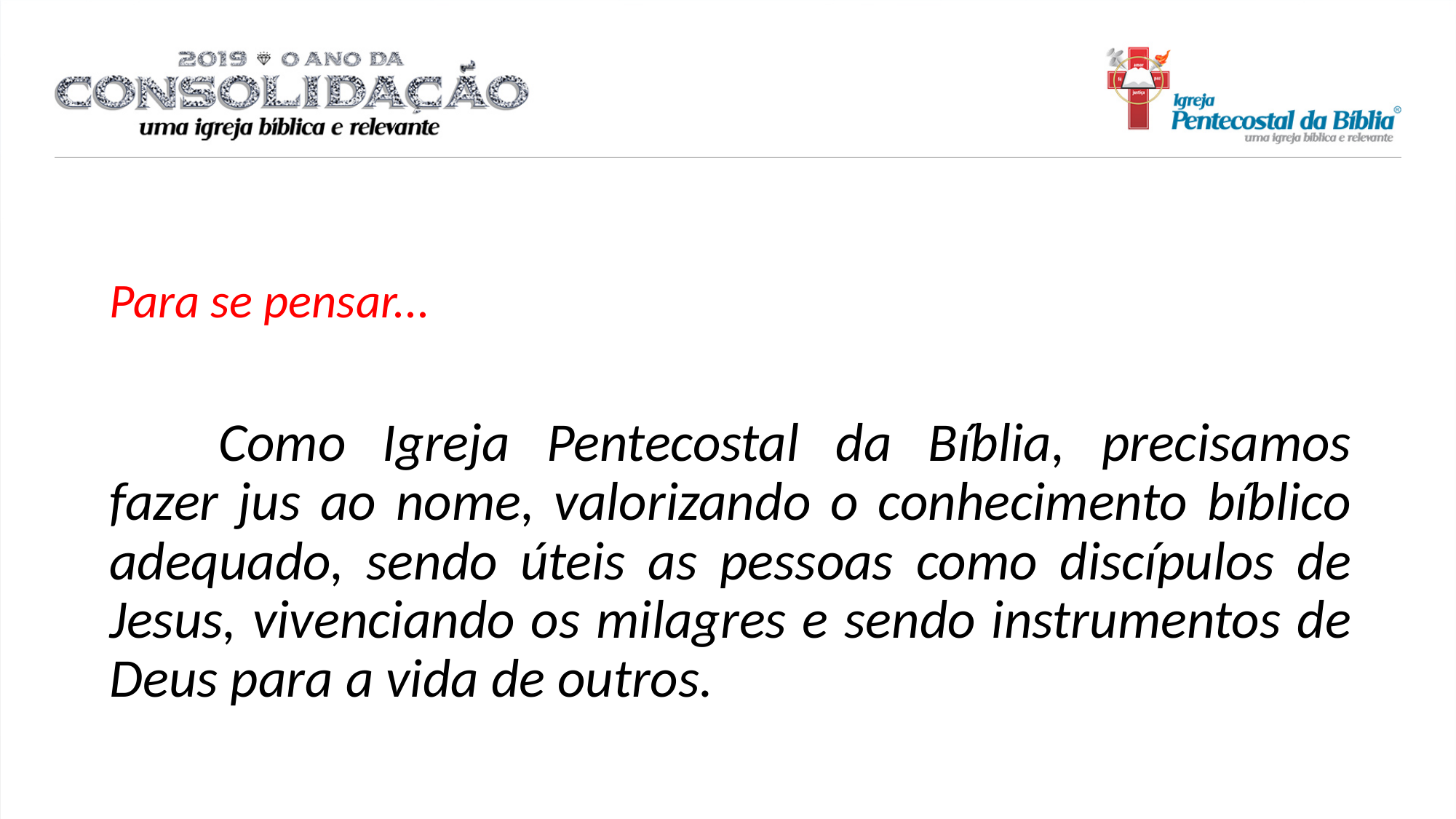

Para se pensar...

	Como Igreja Pentecostal da Bíblia, precisamos fazer jus ao nome, valorizando o conhecimento bíblico adequado, sendo úteis as pessoas como discípulos de Jesus, vivenciando os milagres e sendo instrumentos de Deus para a vida de outros.